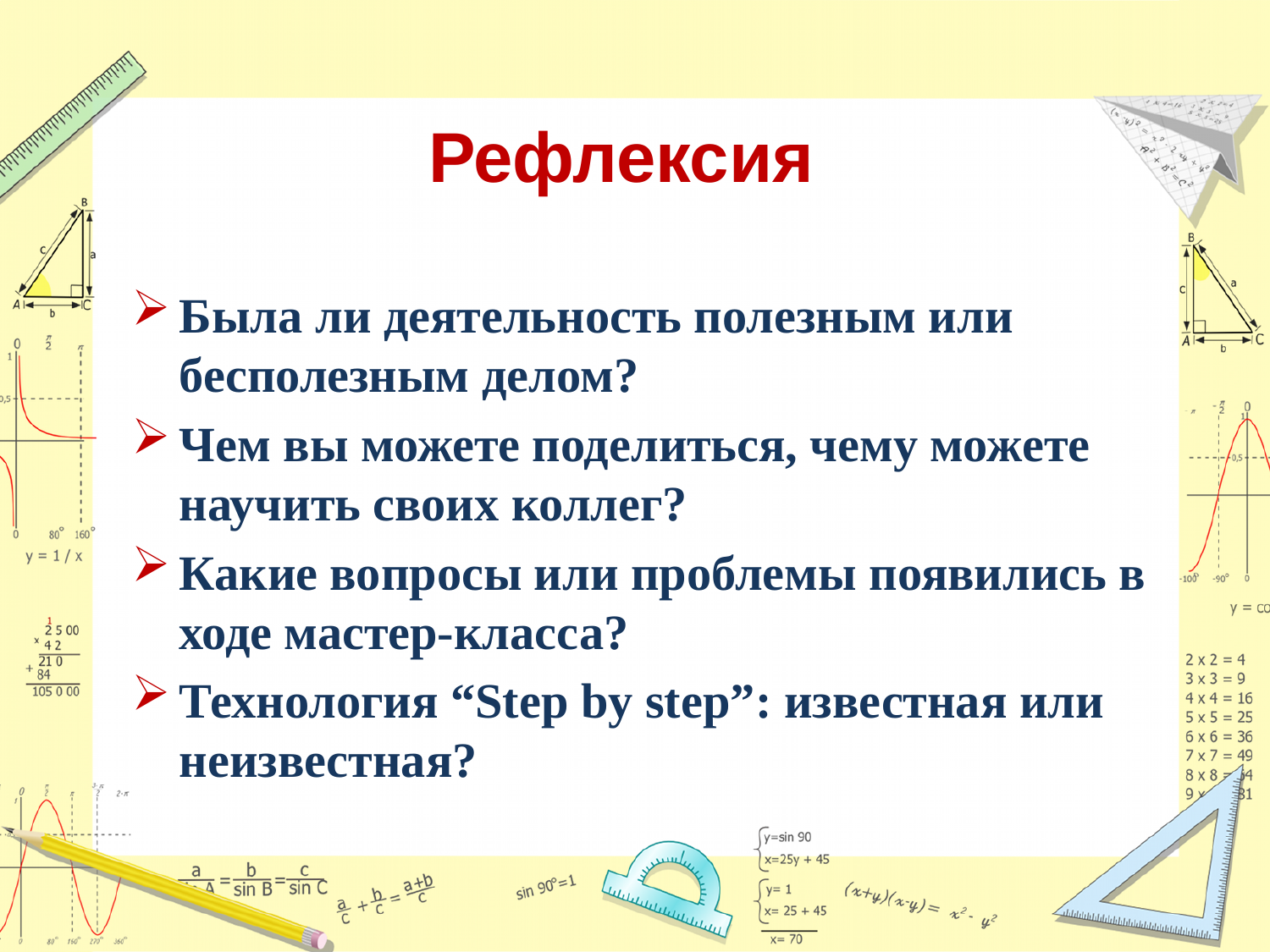

# Рефлексия
Была ли деятельность полезным или бесполезным делом?
Чем вы можете поделиться, чему можете научить своих коллег?
Какие вопросы или проблемы появились в ходе мастер-класса?
Технология “Step by step”: известная или неизвестная?